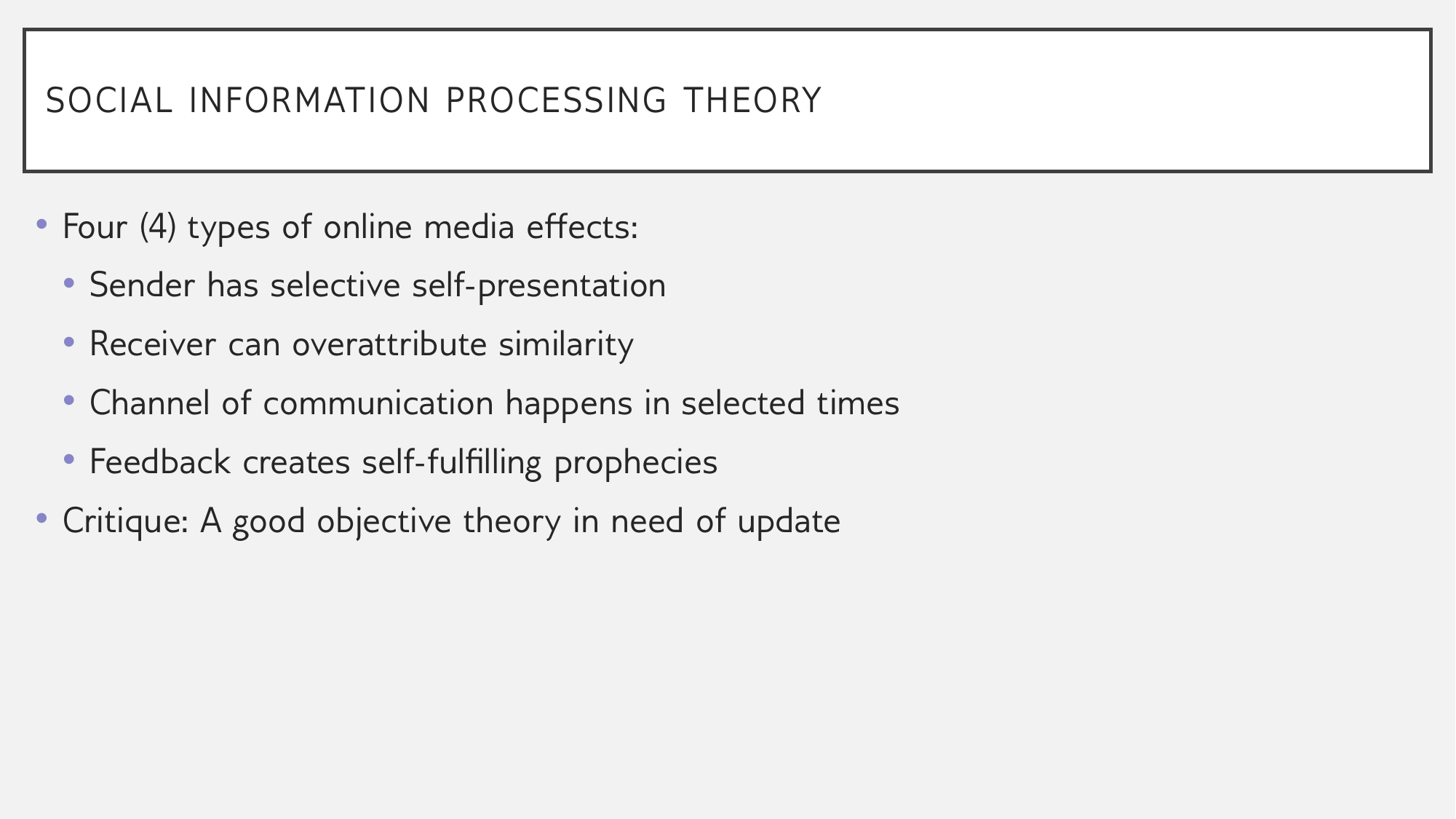

# Social Information Processing Theory
Four (4) types of online media effects:
Sender has selective self-presentation
Receiver can overattribute similarity
Channel of communication happens in selected times
Feedback creates self-fulfilling prophecies
Critique: A good objective theory in need of update